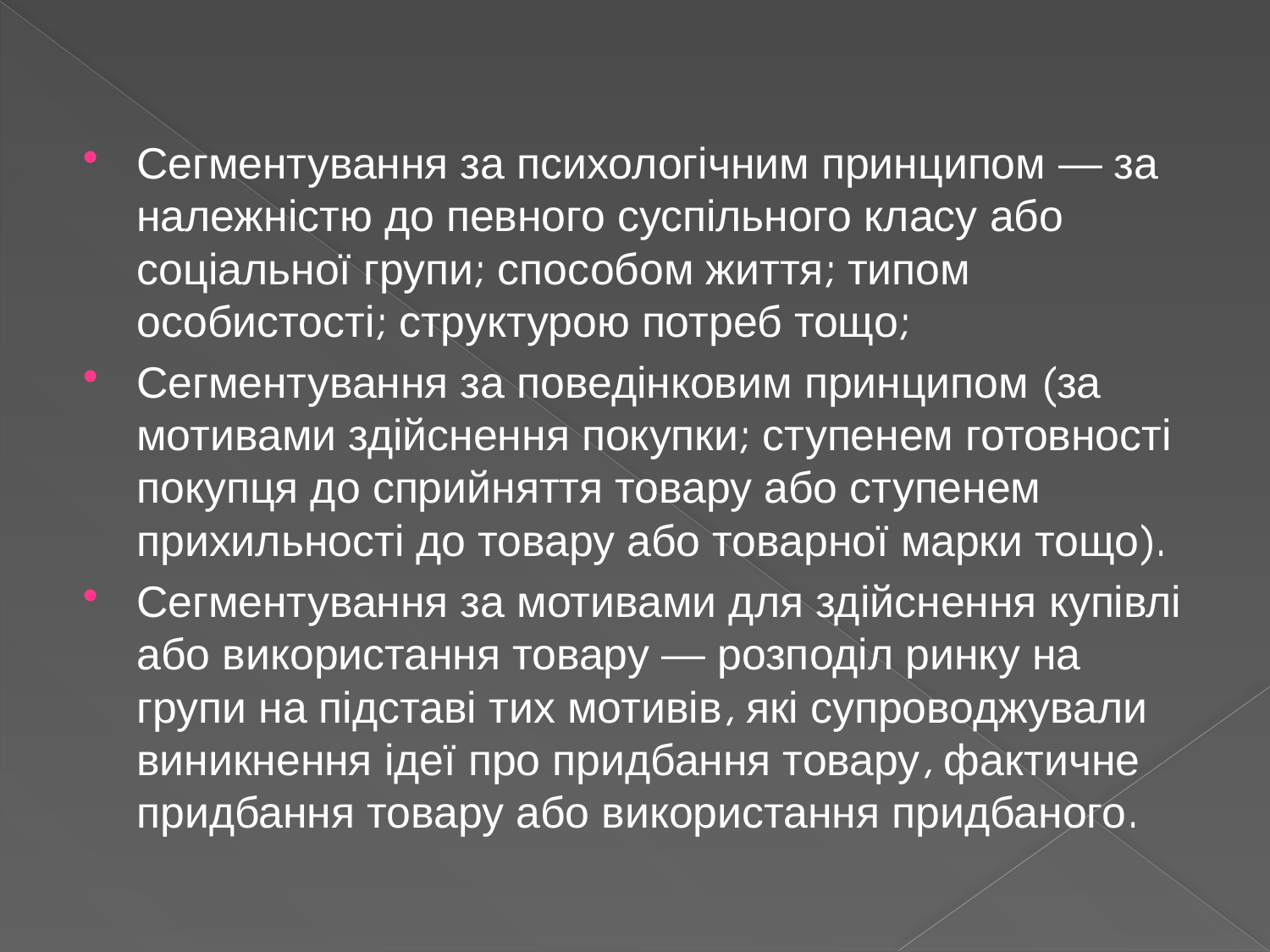

Сегментування за психологічним принципом — за належністю до певного суспільного класу або соціальної групи; способом життя; типом особистості; структурою потреб тощо;
Сегментування за поведінковим принципом (за мотивами здійснення покупки; ступенем готовності покупця до сприйняття товару або ступенем прихильності до товару або товарної марки тощо).
Сегментування за мотивами для здійснення купівлі або використання товару — розподіл ринку на групи на підставі тих мотивів, які супроводжували виникнення ідеї про придбання товару, фактичне придбання товару або використання придбаного.